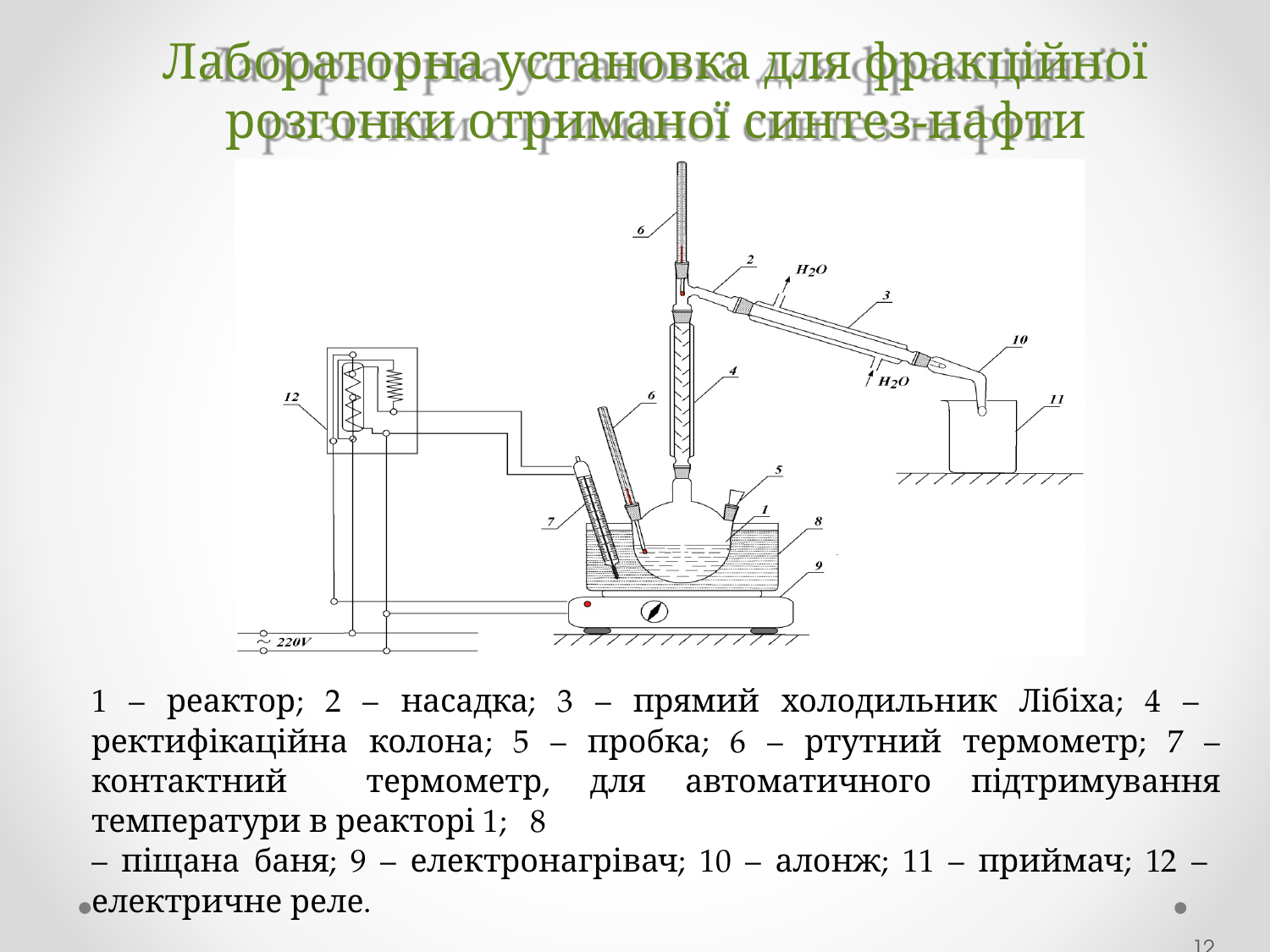

# Лабораторна установка для фракційної
розгонки отриманої синтез-нафти

1 – реактор; 2 – насадка; 3 – прямий холодильник Лібіха; 4 –  ректифікаційна колона; 5 – пробка; 6 – ртутний термометр; 7 – контактний  термометр, для автоматичного підтримування температури в реакторі 1;  8
– піщана баня; 9 – електронагрівач; 10 – алонж; 11 – приймач; 12 –  електричне реле.
12